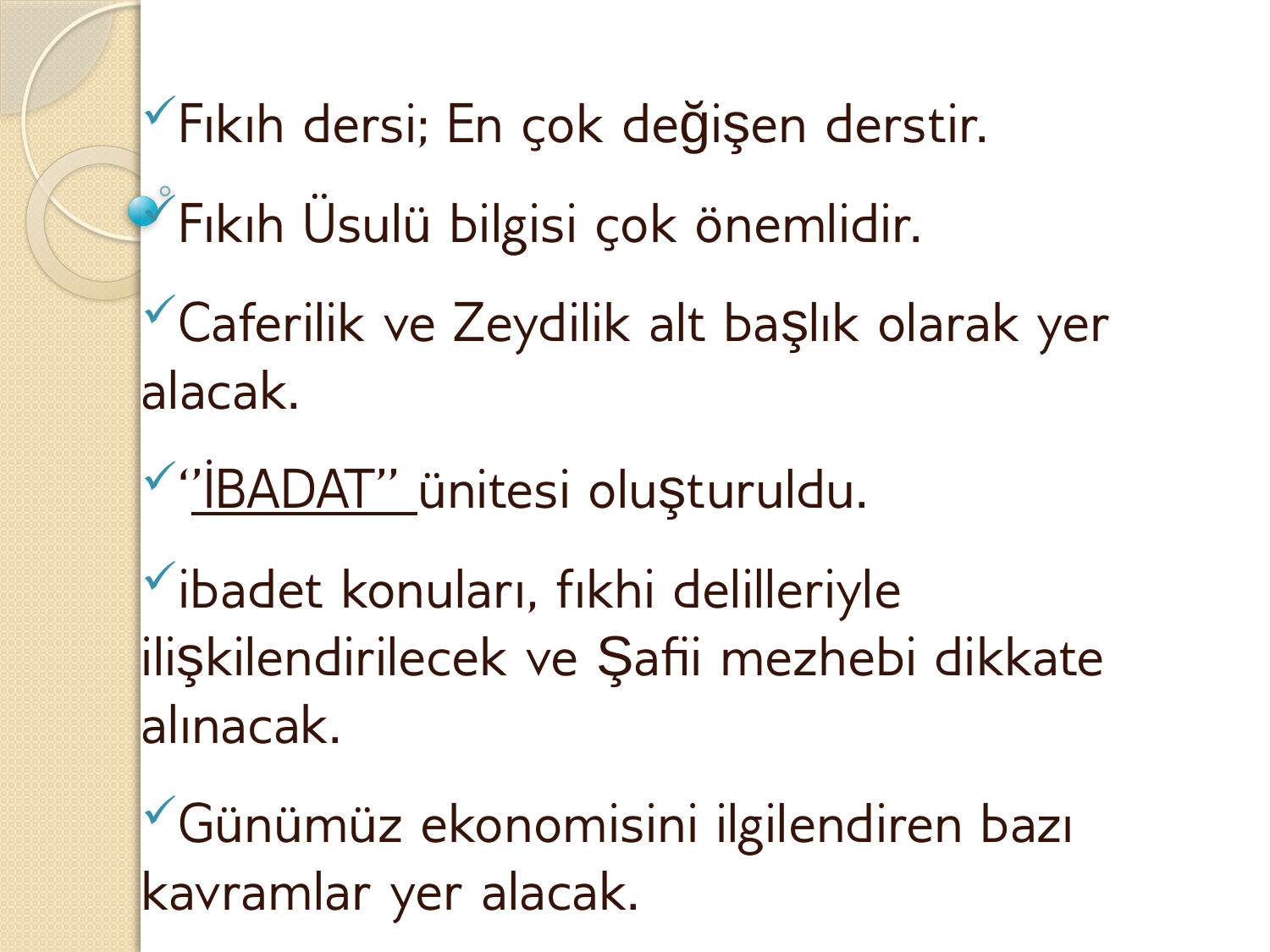

Fıkıh dersi; En çok değişen derstir.
Fıkıh Üsulü bilgisi çok önemlidir.
Caferilik ve Zeydilik alt başlık olarak yer alacak.
‘’İBADAT’’ ünitesi oluşturuldu.
ibadet konuları, fıkhi delilleriyle ilişkilendirilecek ve Şafii mezhebi dikkate alınacak.
Günümüz ekonomisini ilgilendiren bazı kavramlar yer alacak.